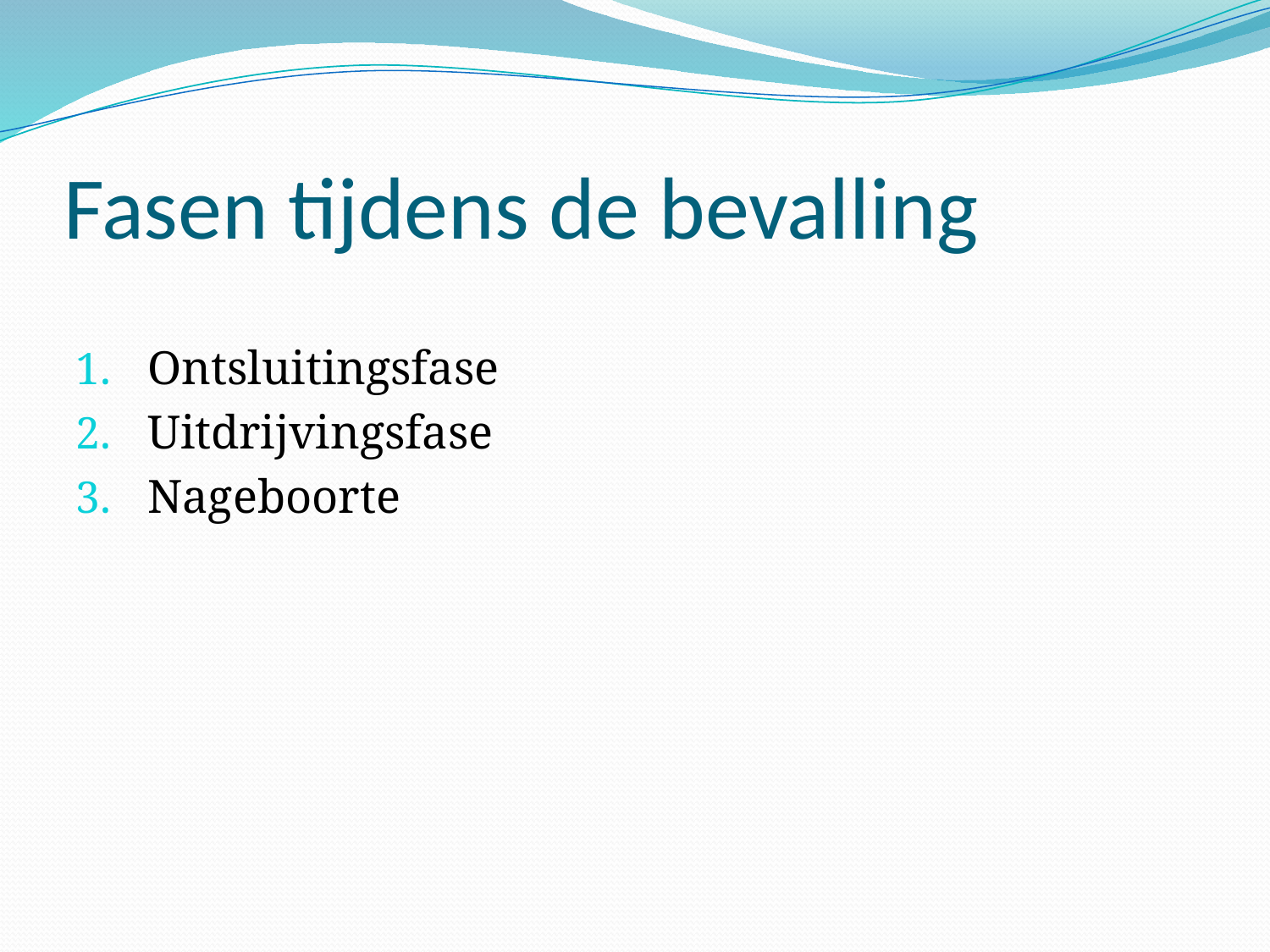

# Fasen tijdens de bevalling

Ontsluitingsfase
Uitdrijvingsfase
Nageboorte